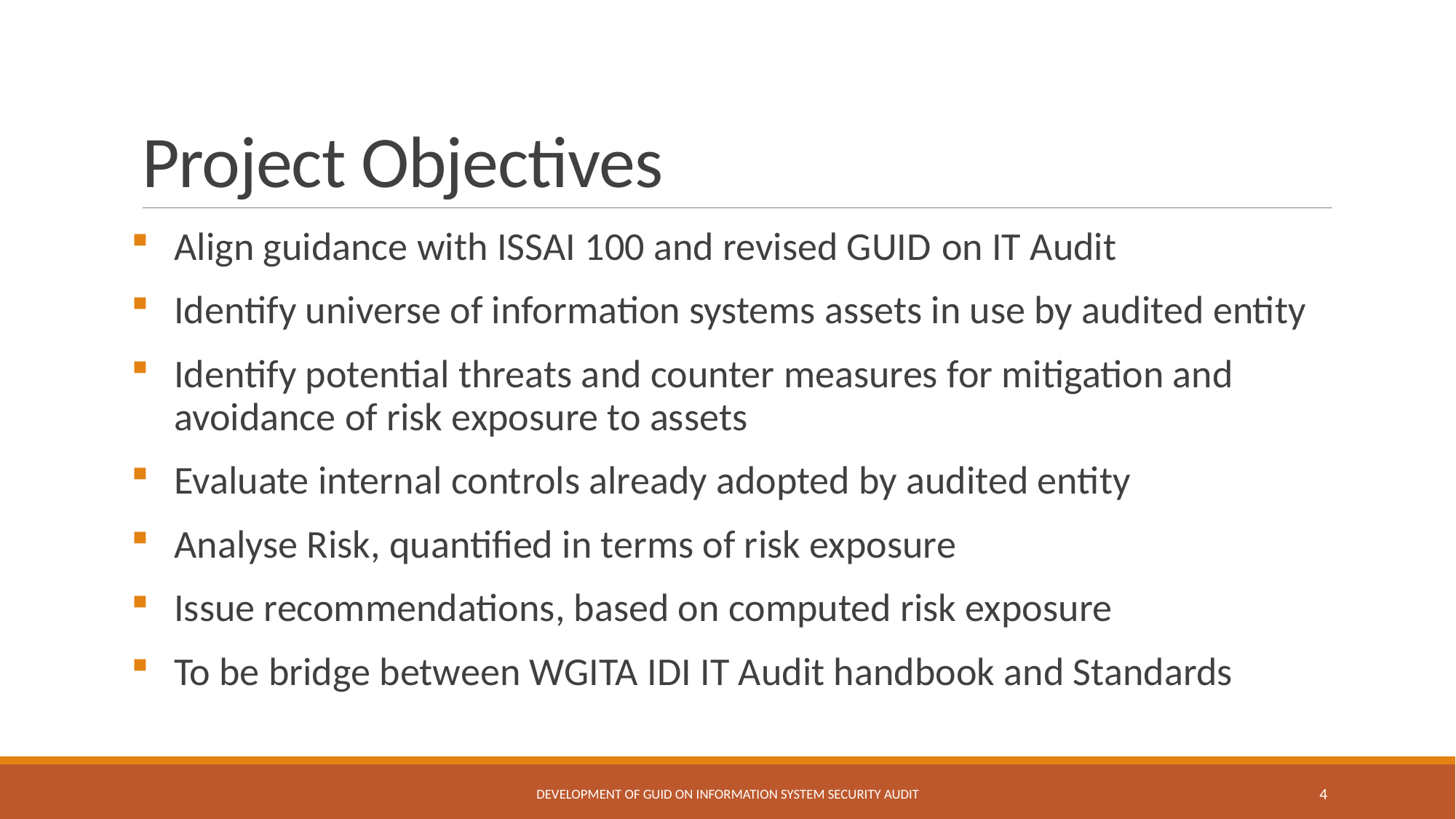

# Project Objectives
Align guidance with ISSAI 100 and revised GUID on IT Audit
Identify universe of information systems assets in use by audited entity
Identify potential threats and counter measures for mitigation and avoidance of risk exposure to assets
Evaluate internal controls already adopted by audited entity
Analyse Risk, quantified in terms of risk exposure
Issue recommendations, based on computed risk exposure
To be bridge between WGITA IDI IT Audit handbook and Standards
Development of GUID on Information System Security Audit
4